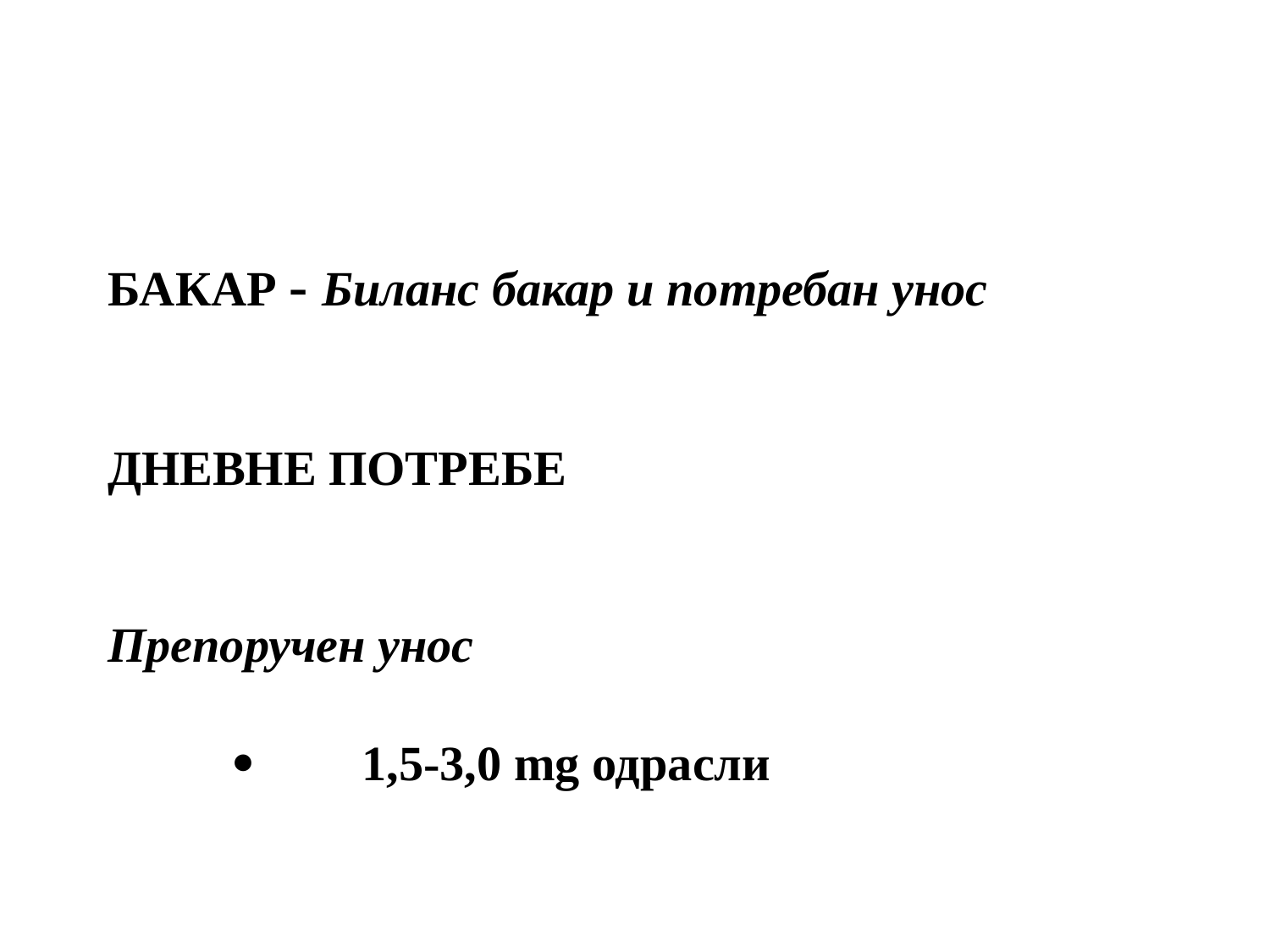

БАКАР - Биланс бакар и потребан унос

ДНЕВНЕ ПОТРЕБЕ

Препоручен унос

•	1,5-3,0 mg одрасли